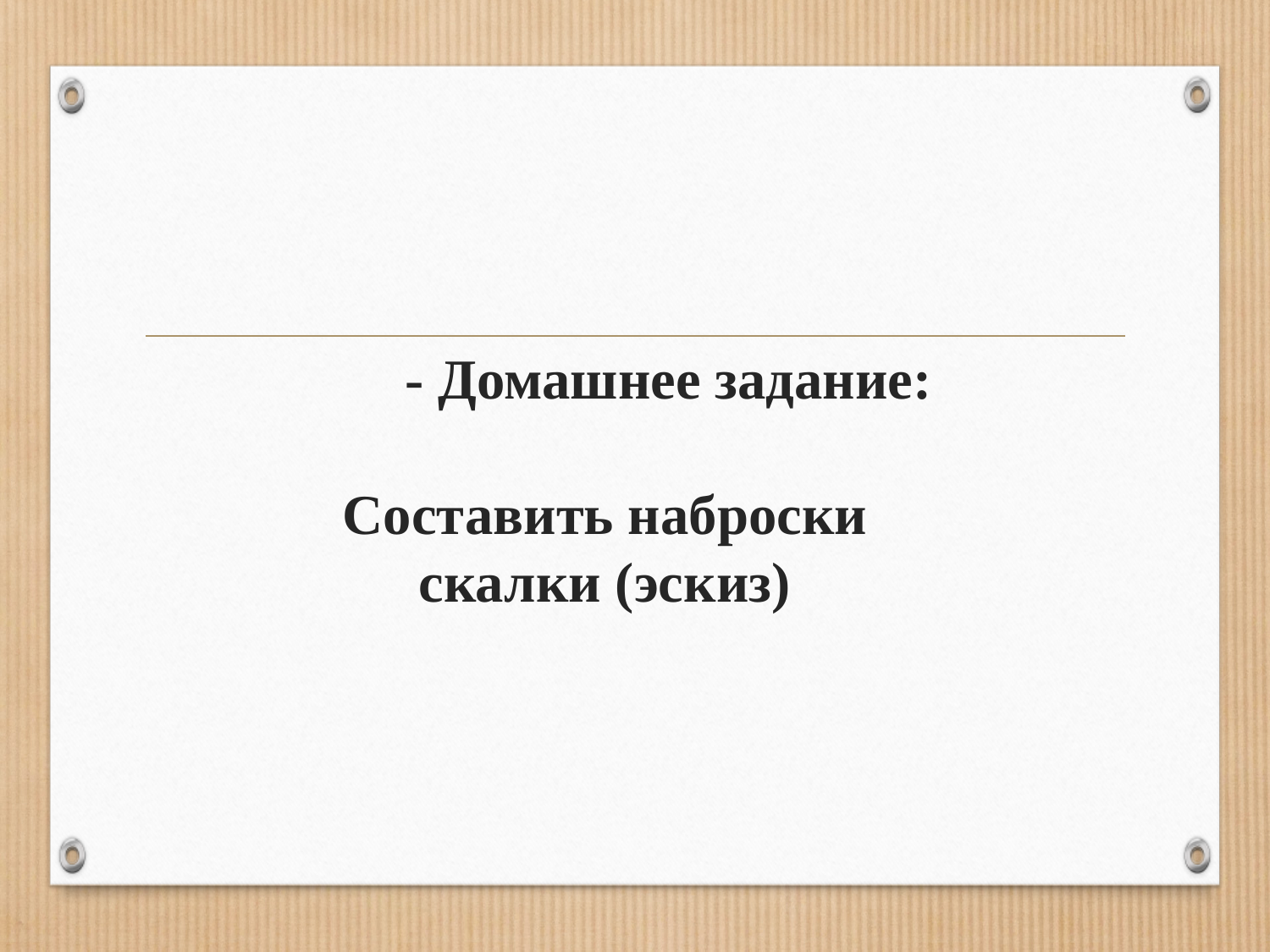

# - Домашнее задание: Составить наброски скалки (эскиз)